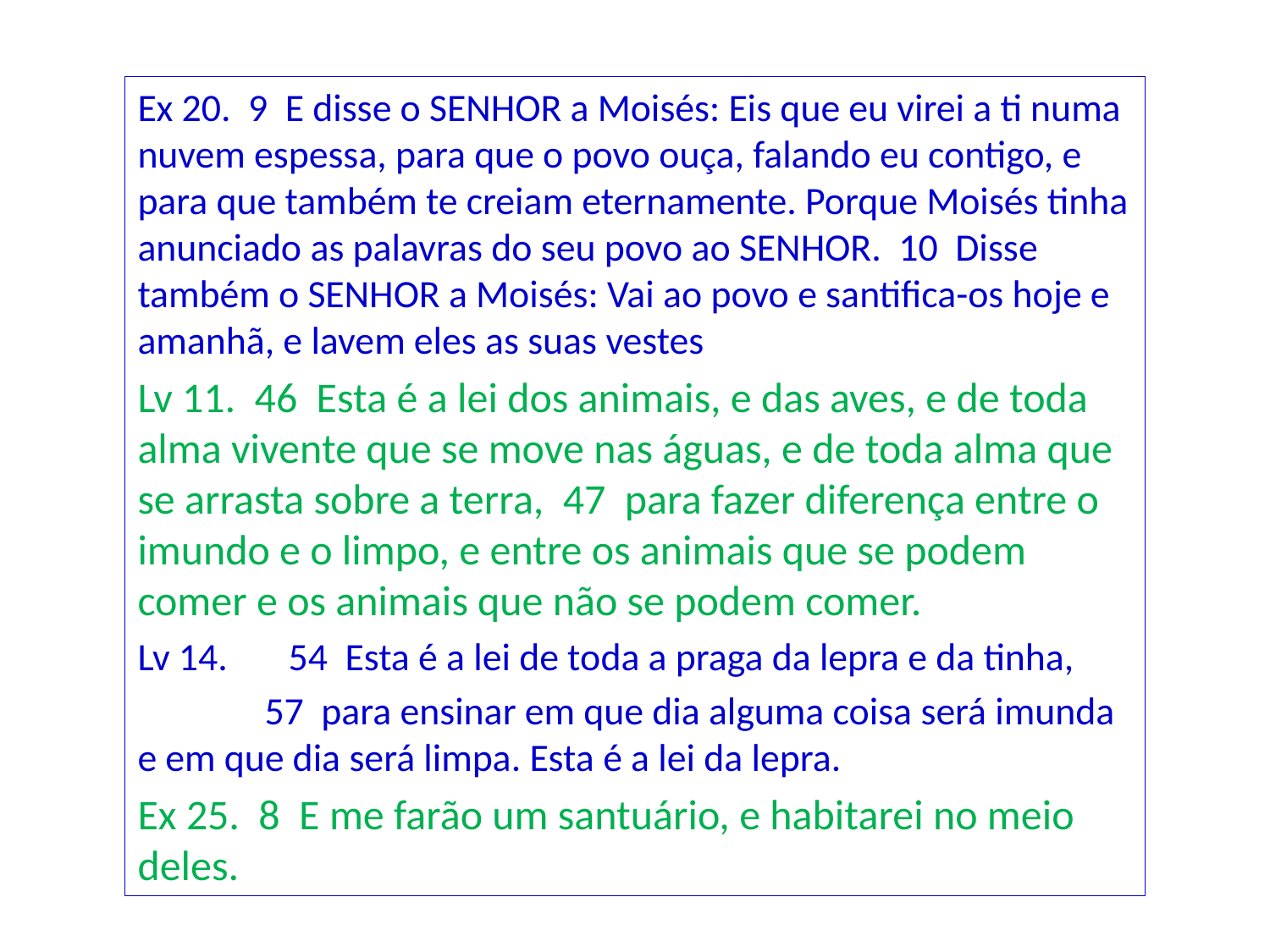

Ex 20.  9  E disse o SENHOR a Moisés: Eis que eu virei a ti numa nuvem espessa, para que o povo ouça, falando eu contigo, e para que também te creiam eternamente. Porque Moisés tinha anunciado as palavras do seu povo ao SENHOR.  10  Disse também o SENHOR a Moisés: Vai ao povo e santifica-os hoje e amanhã, e lavem eles as suas vestes
Lv 11.  46  Esta é a lei dos animais, e das aves, e de toda alma vivente que se move nas águas, e de toda alma que se arrasta sobre a terra,  47  para fazer diferença entre o imundo e o limpo, e entre os animais que se podem comer e os animais que não se podem comer.
Lv 14.       54  Esta é a lei de toda a praga da lepra e da tinha,
	57  para ensinar em que dia alguma coisa será imunda e em que dia será limpa. Esta é a lei da lepra.
Ex 25.  8  E me farão um santuário, e habitarei no meio deles.